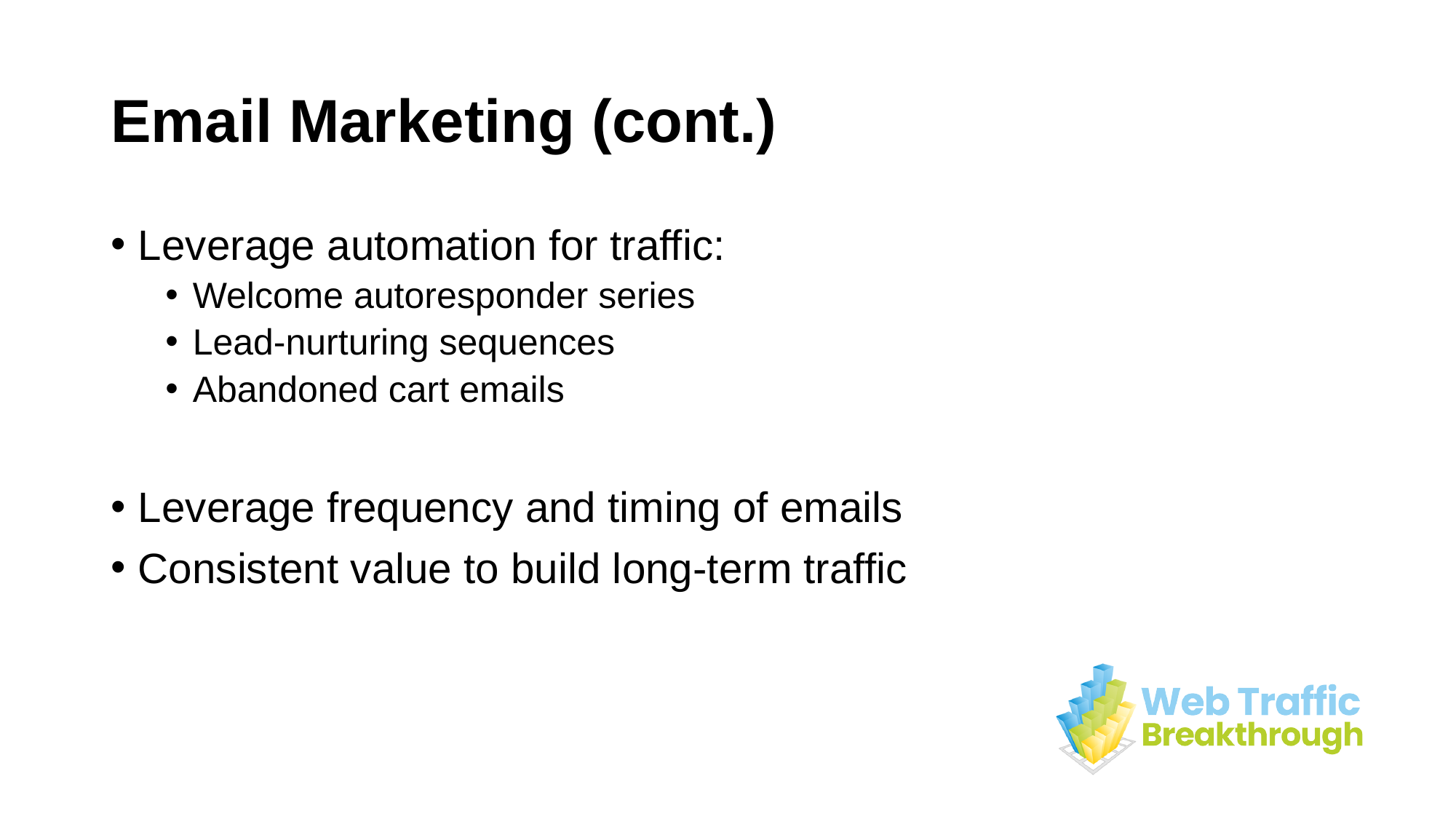

# Email Marketing (cont.)
Leverage automation for traffic:
Welcome autoresponder series
Lead-nurturing sequences
Abandoned cart emails

Leverage frequency and timing of emails
Consistent value to build long-term traffic